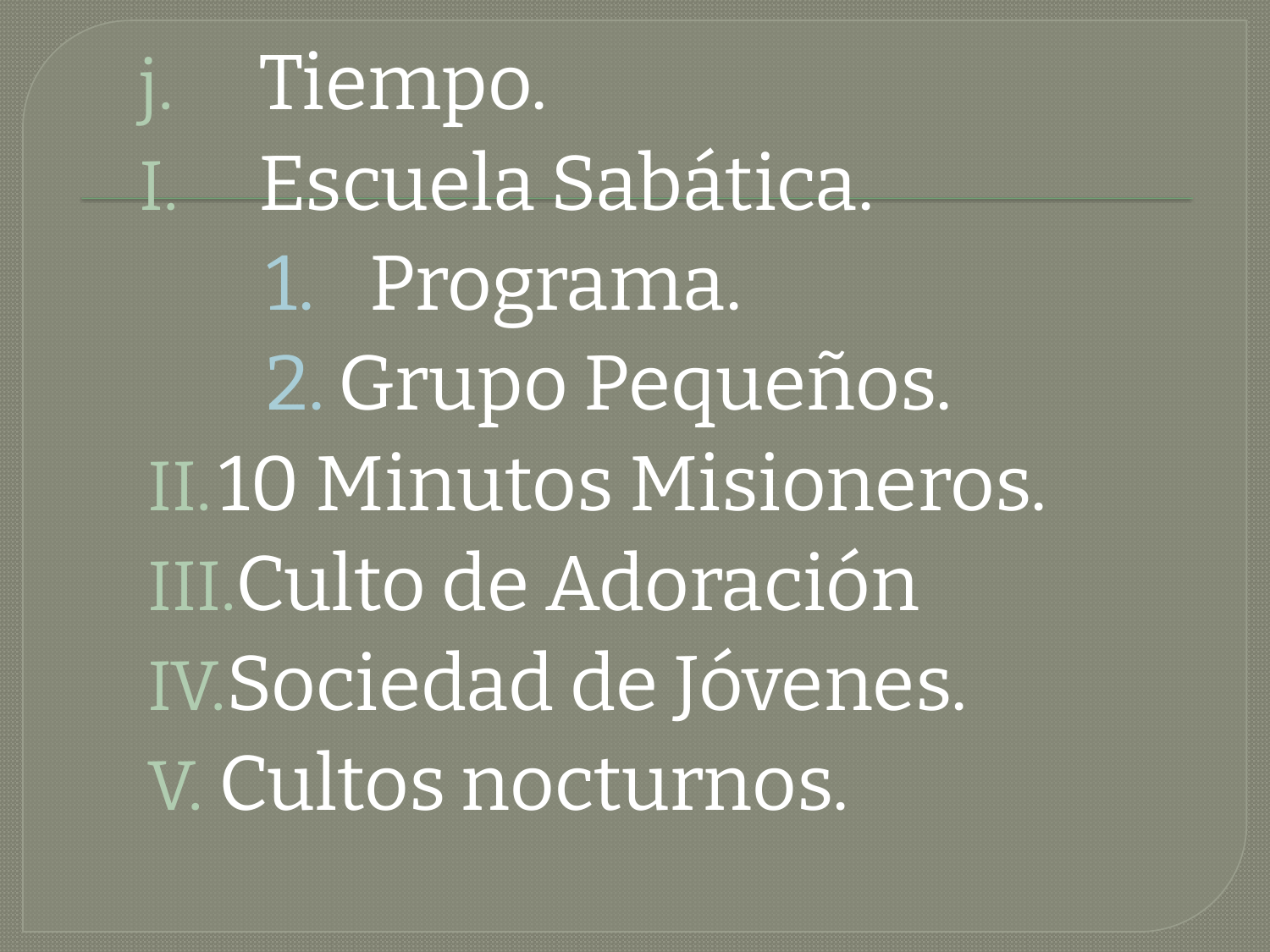

Tiempo.
Escuela Sabática.
Programa.
Grupo Pequeños.
10 Minutos Misioneros.
Culto de Adoración
Sociedad de Jóvenes.
Cultos nocturnos.